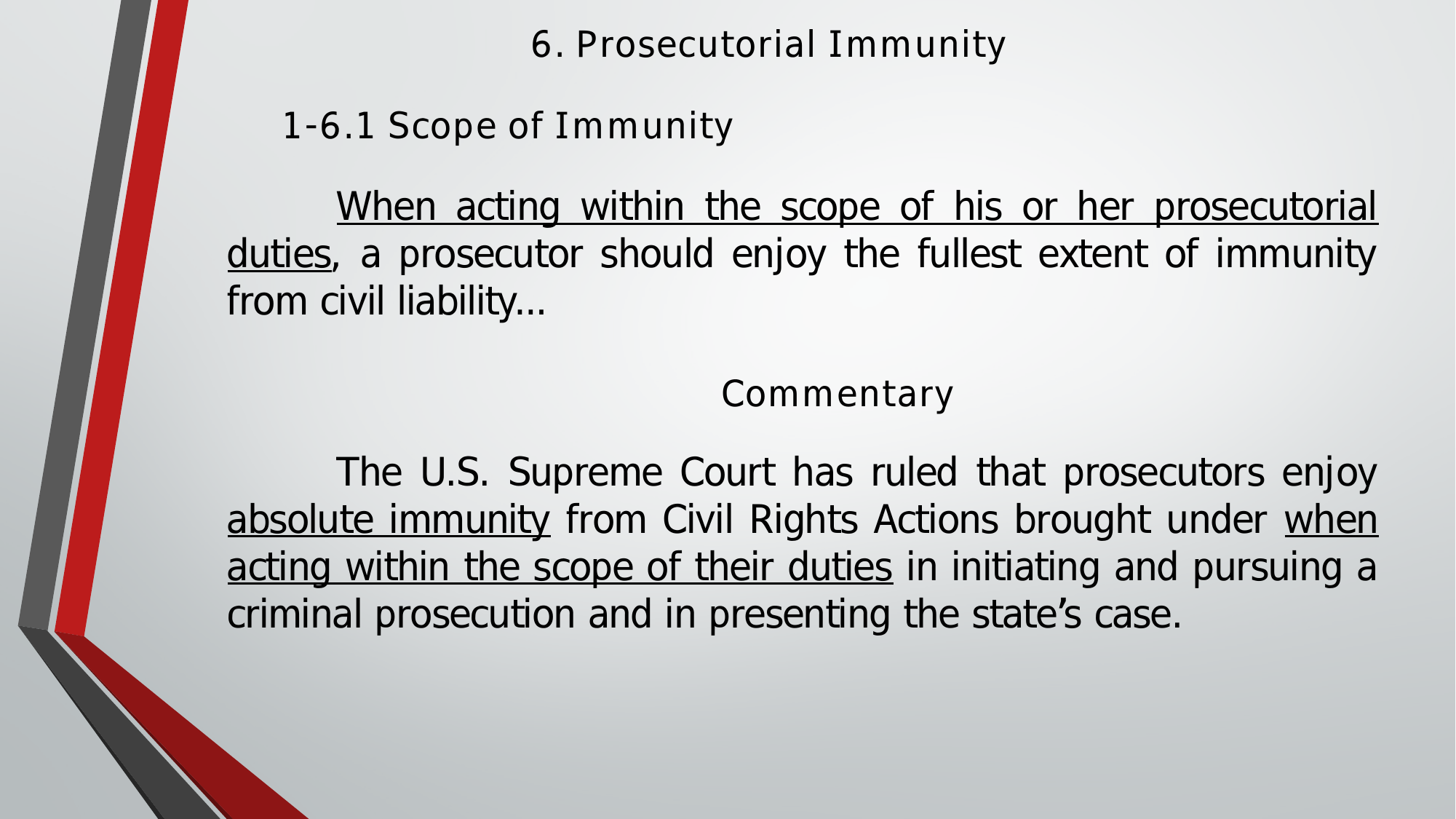

6. Prosecutorial Immunity

1-6.1 Scope of Immunity

	When acting within the scope of his or her prosecutorial duties, a prosecutor should enjoy the fullest extent of immunity from civil liability…

                                         Commentary

	The U.S. Supreme Court has ruled that prosecutors enjoy absolute immunity from Civil Rights Actions brought under when acting within the scope of their duties in initiating and pursuing a criminal prosecution and in presenting the state’s case.